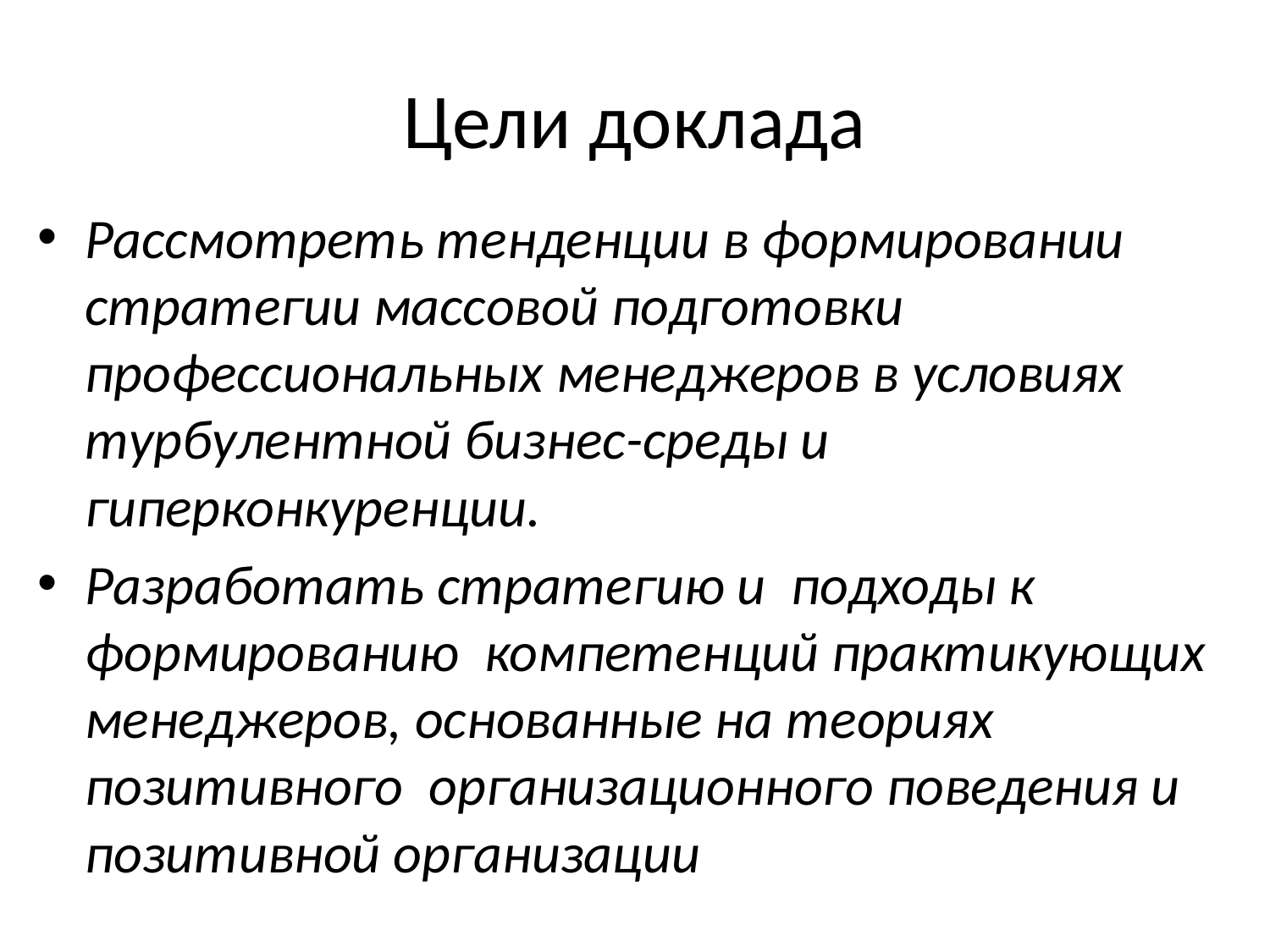

# Цели доклада
Рассмотреть тенденции в формировании стратегии массовой подготовки профессиональных менеджеров в условиях турбулентной бизнес-среды и гиперконкуренции.
Разработать стратегию и  подходы к формированию  компетенций практикующих менеджеров, основанные на теориях позитивного  организационного поведения и позитивной организации